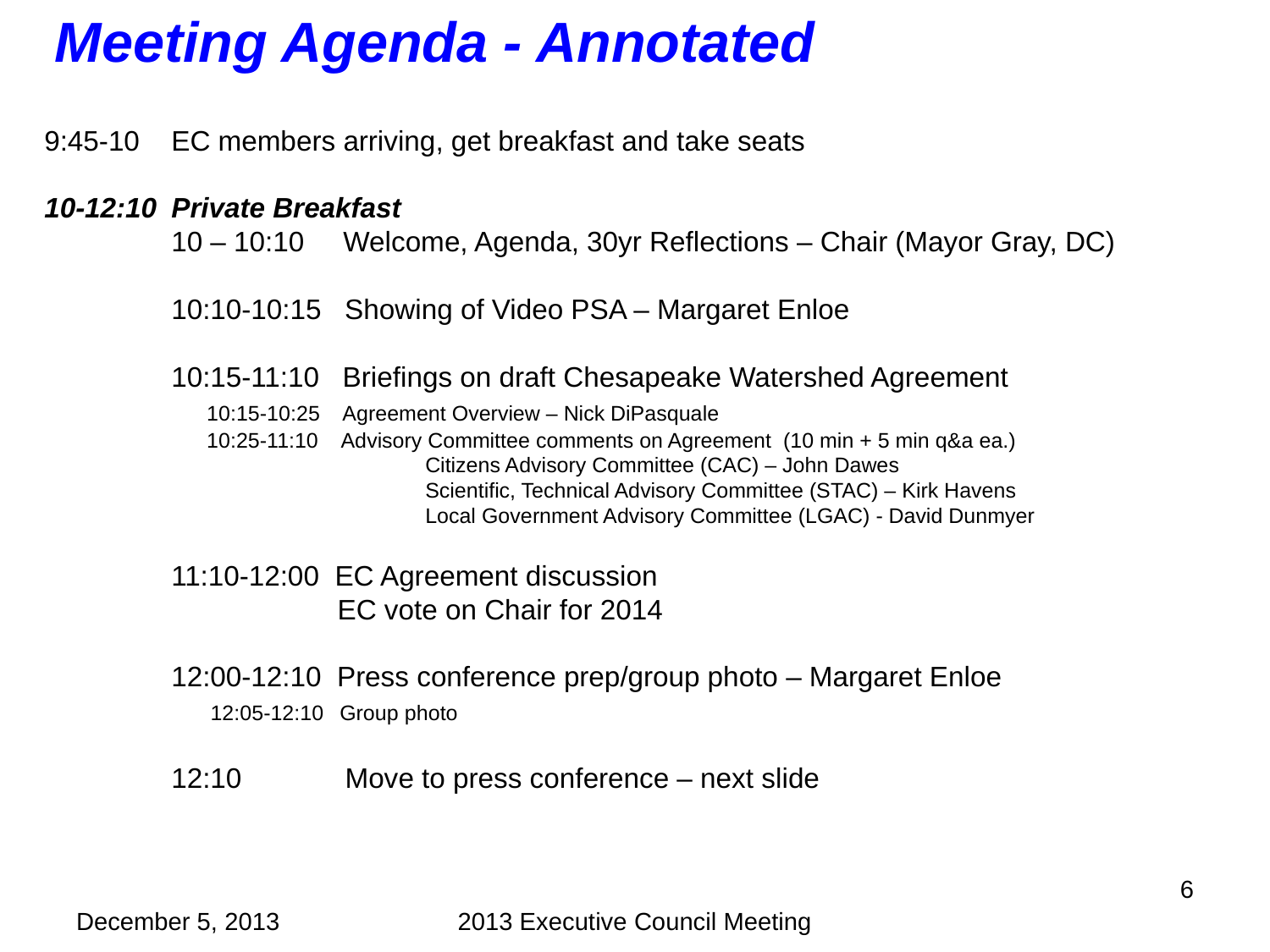

Meeting Agenda - Annotated
9:45-10	EC members arriving, get breakfast and take seats

10-12:10	Private Breakfast
	10 – 10:10     Welcome, Agenda, 30yr Reflections – Chair (Mayor Gray, DC)

	10:10-10:15   Showing of Video PSA – Margaret Enloe

	10:15-11:10   Briefings on draft Chesapeake Watershed Agreement
	      10:15-10:25    Agreement Overview – Nick DiPasquale
	      10:25-11:10    Advisory Committee comments on Agreement  (10 min + 5 min q&a ea.)
			Citizens Advisory Committee (CAC) – John Dawes
		   	Scientific, Technical Advisory Committee (STAC) – Kirk Havens					Local Government Advisory Committee (LGAC) - David Dunmyer
	11:10-12:00  EC Agreement discussion
	 	     EC vote on Chair for 2014

	12:00-12:10  Press conference prep/group photo – Margaret Enloe
	     12:05-12:10  Group photo

	12:10	      Move to press conference – next slide

6
December 5, 2013
2013 Executive Council Meeting